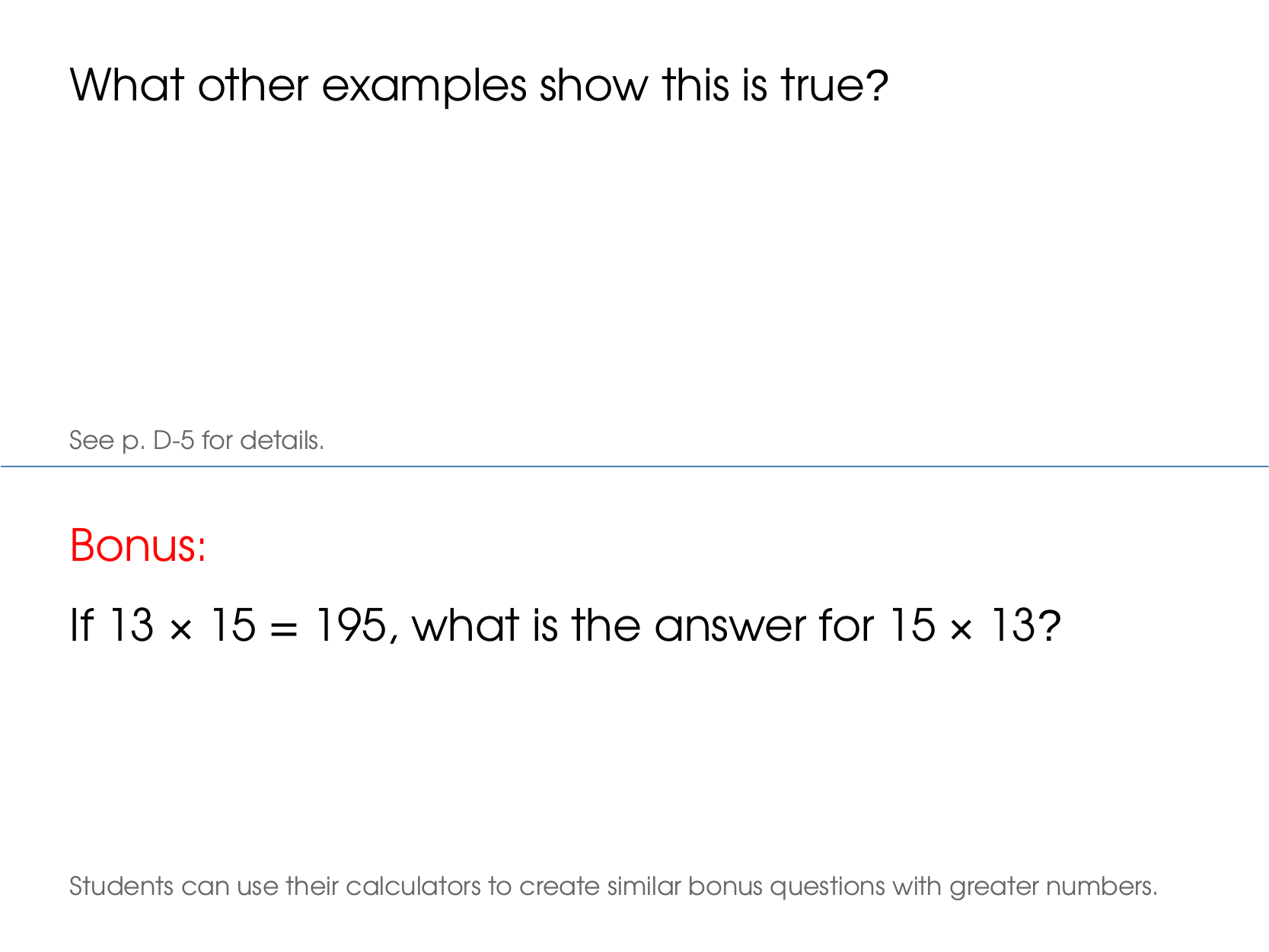

What other examples show this is true?
See p. D-5 for details.
Bonus:
If 13 × 15 = 195, what is the answer for 15 × 13?
Students can use their calculators to create similar bonus questions with greater numbers.